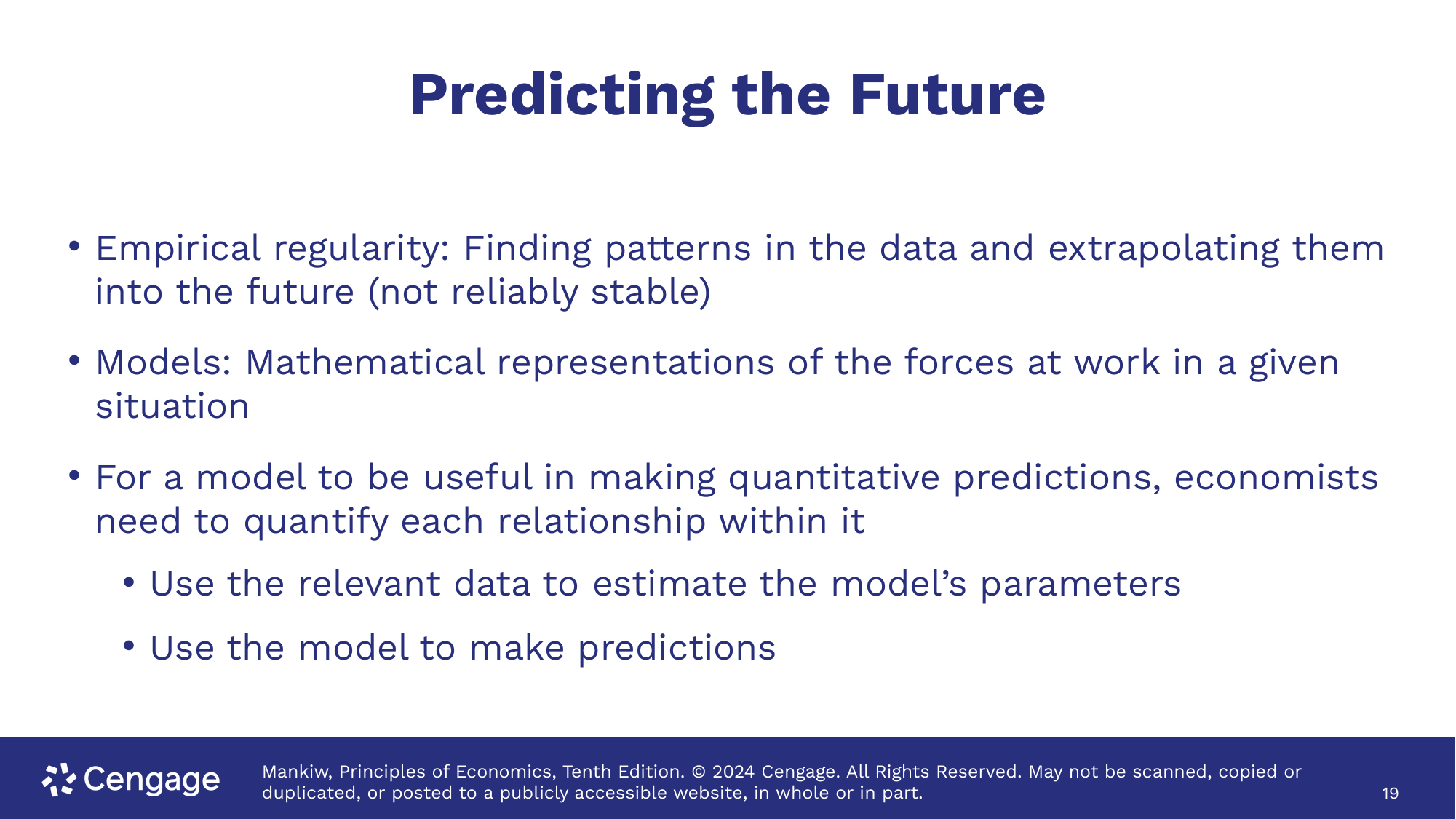

# Predicting the Future
Empirical regularity: Finding patterns in the data and extrapolating them into the future (not reliably stable)
Models: Mathematical representations of the forces at work in a given situation
For a model to be useful in making quantitative predictions, economists need to quantify each relationship within it
Use the relevant data to estimate the model’s parameters
Use the model to make predictions